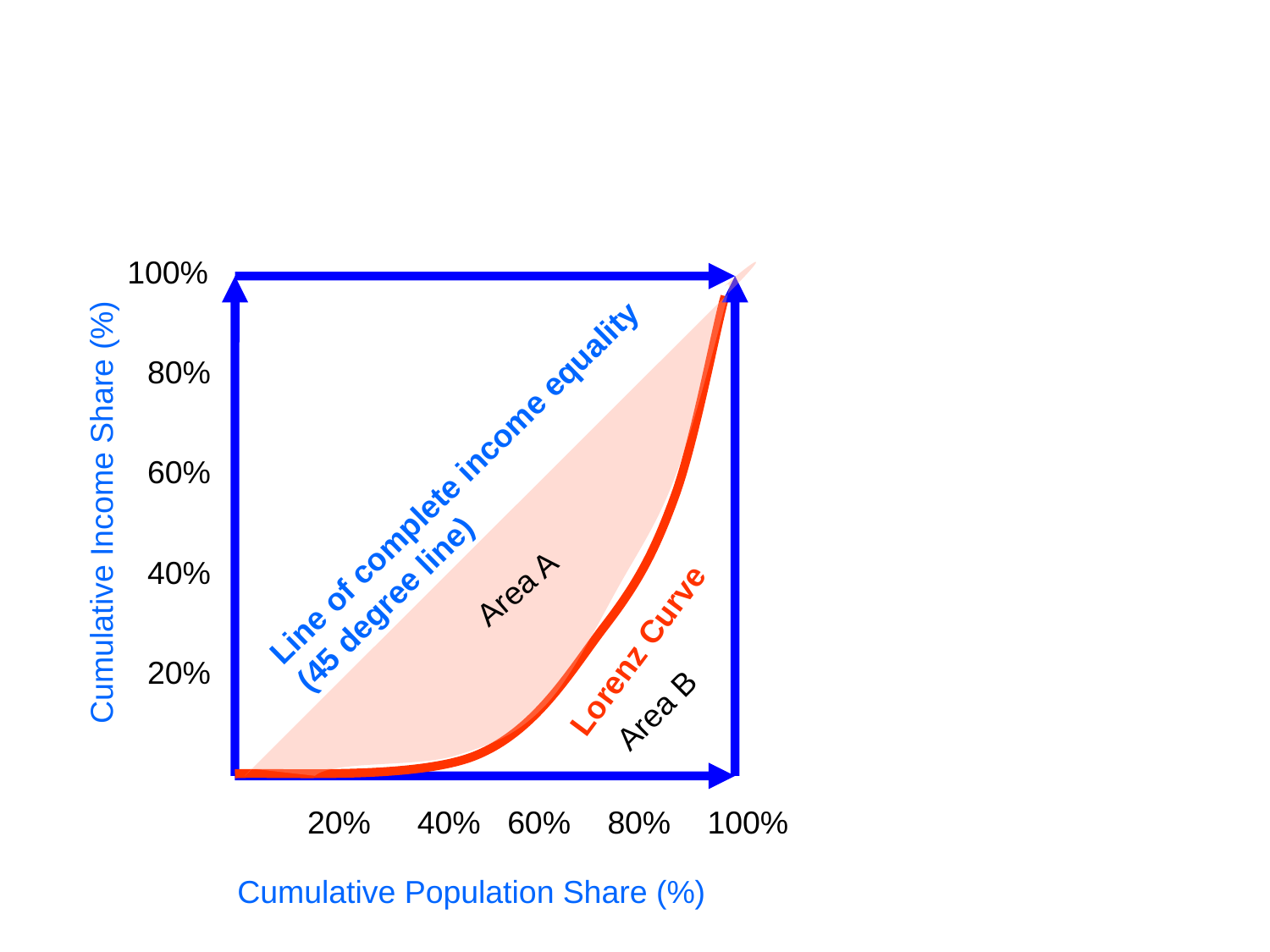

100%

80%
Line of complete income equality (45 degree line)
60%
Cumulative Income Share (%)
40%
Area A
Lorenz Curve
20%
Area B

20%
40%
60%
80%
100%
Cumulative Population Share (%)